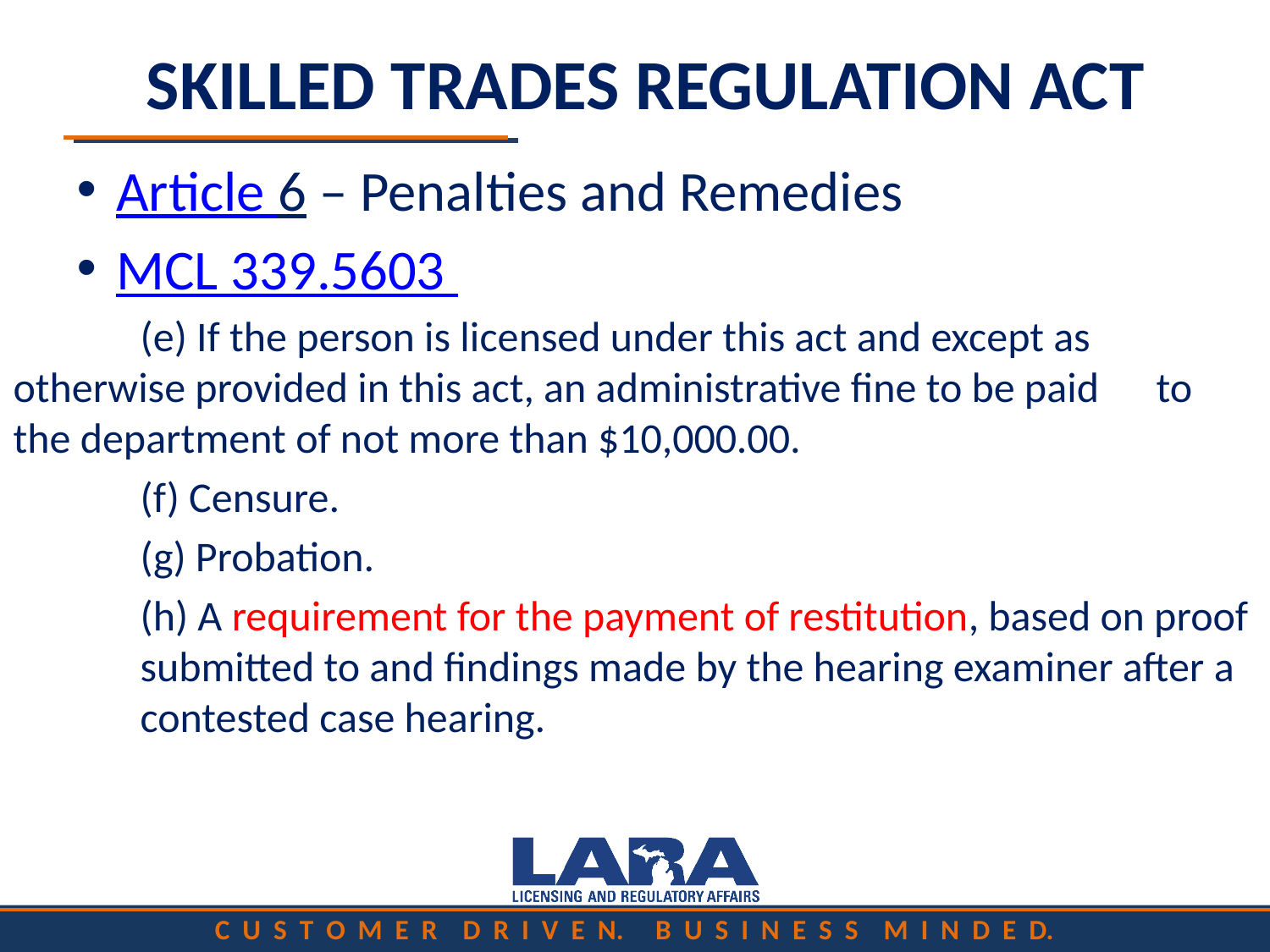

# SKILLED TRADES REGULATION ACT
Article 6 – Penalties and Remedies
MCL 339.5603
	(e) If the person is licensed under this act and except as 	otherwise provided in this act, an administrative fine to be paid 	to the department of not more than $10,000.00.
	(f) Censure.
	(g) Probation.
	(h) A requirement for the payment of restitution, based on proof 	submitted to and findings made by the hearing examiner after a 	contested case hearing.